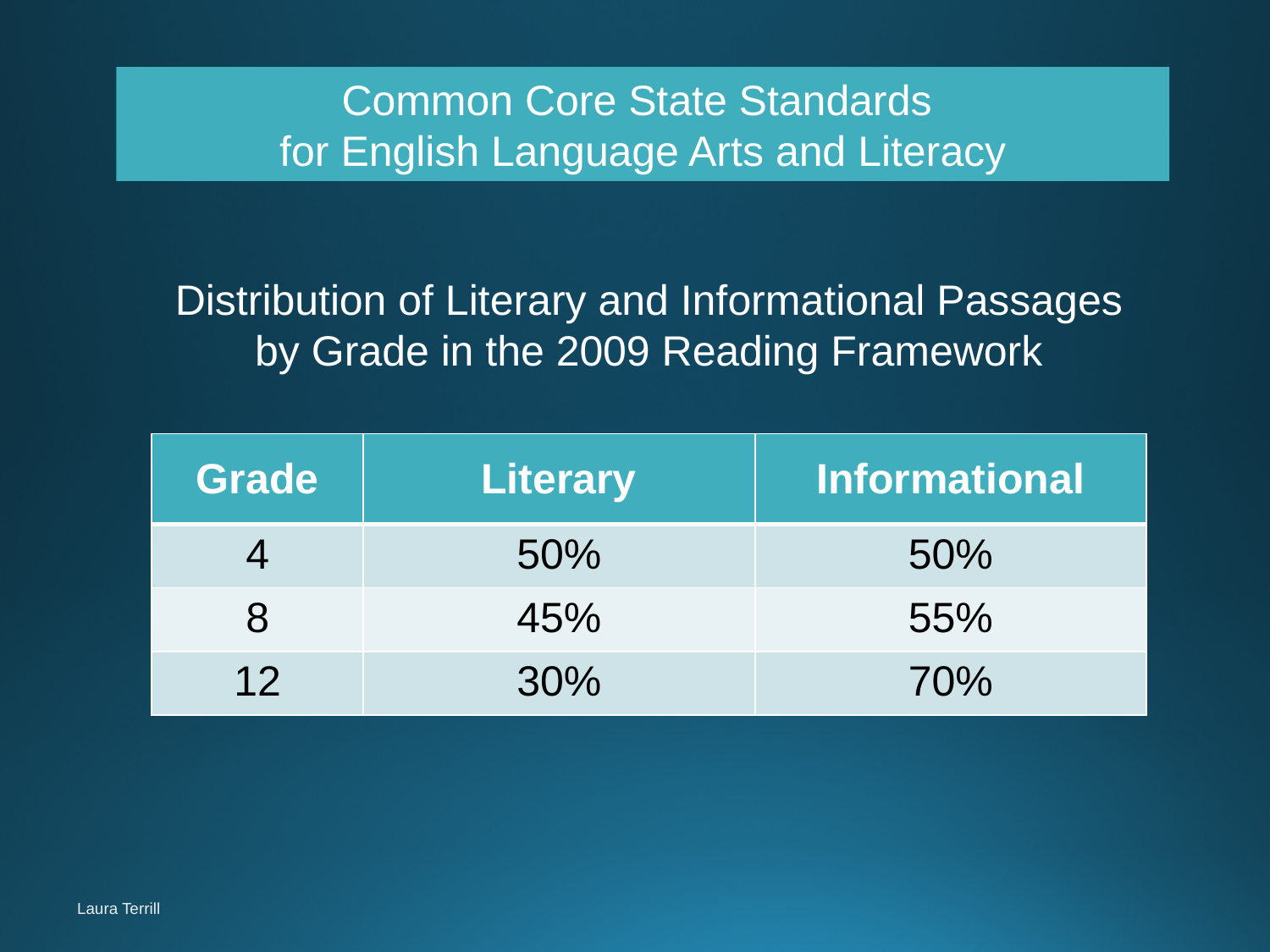

Common Core State Standards
for English Language Arts and Literacy
Distribution of Literary and Informational Passages
by Grade in the 2009 Reading Framework
| Grade | Literary | Informational |
| --- | --- | --- |
| 4 | 50% | 50% |
| 8 | 45% | 55% |
| 12 | 30% | 70% |
Laura Terrill
73